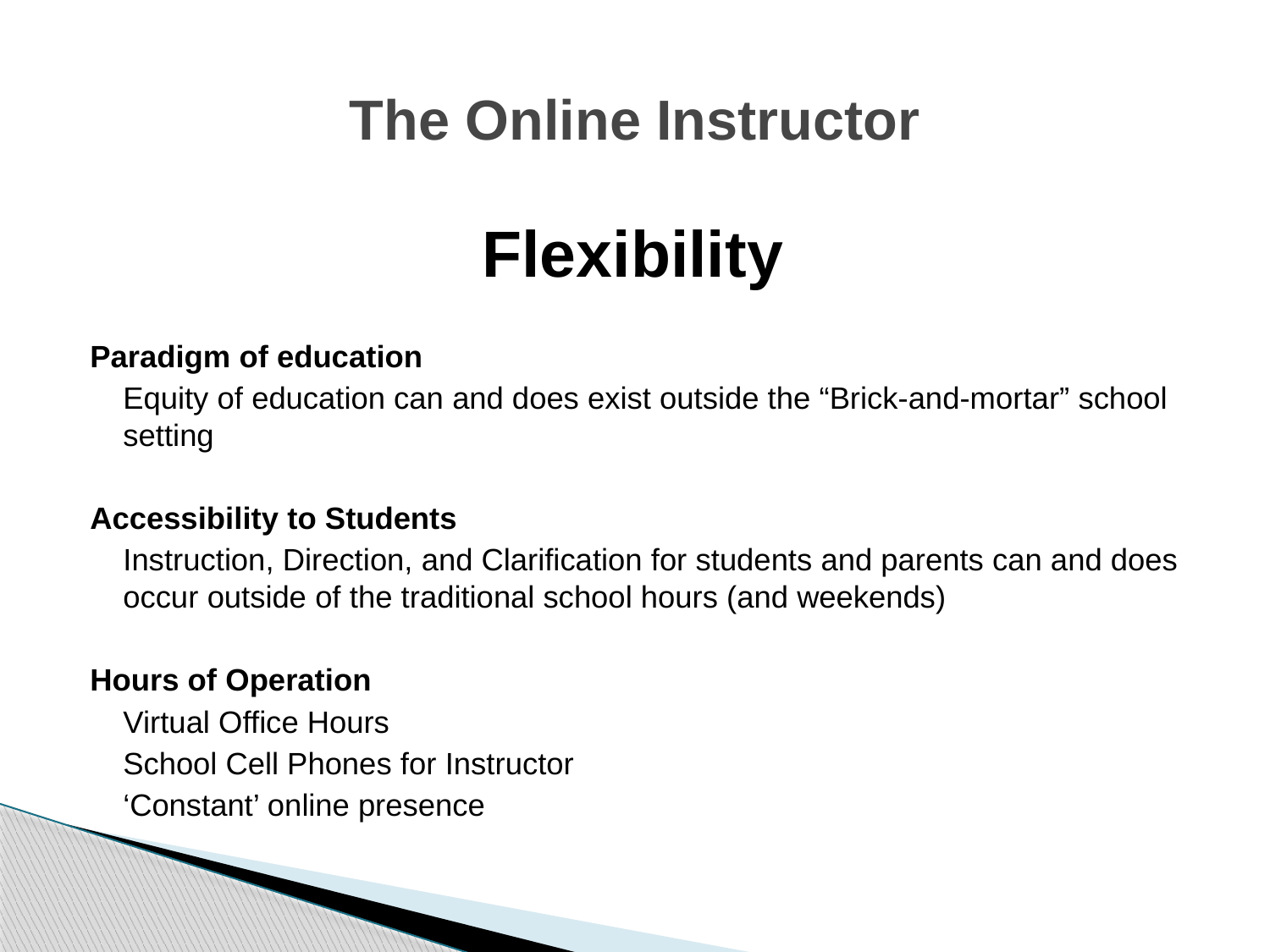

# The Online Instructor
Flexibility

Paradigm of education
	Equity of education can and does exist outside the “Brick-and-mortar” school setting

Accessibility to Students
	Instruction, Direction, and Clarification for students and parents can and does occur outside of the traditional school hours (and weekends)

Hours of Operation
	Virtual Office Hours
	School Cell Phones for Instructor
	‘Constant’ online presence